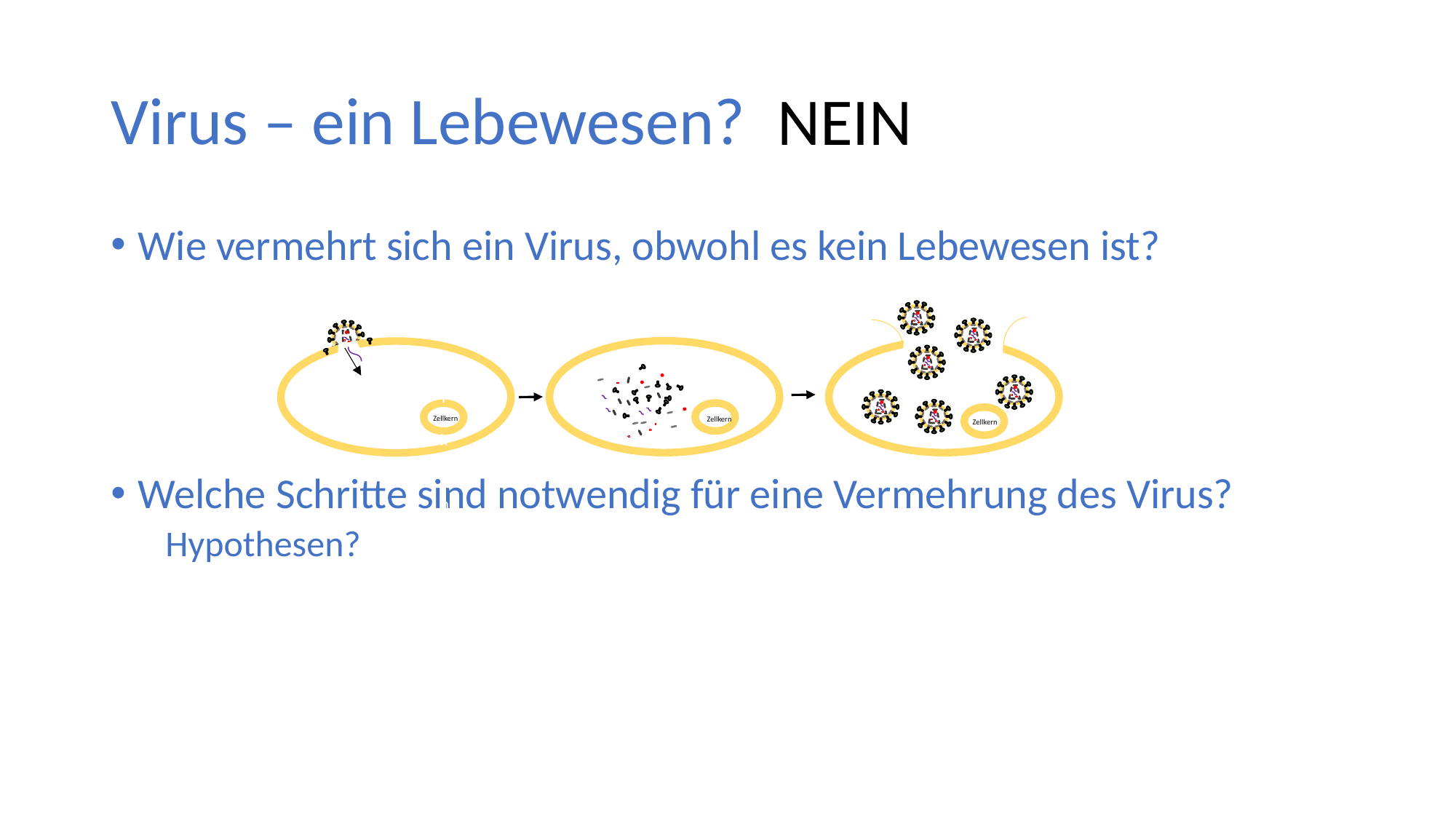

# Virus – ein Lebewesen?

NEIN

Wie vermehrt sich ein Virus, obwohl es kein Lebewesen ist?

Welche Schritte sind notwendig für eine Vermehrung des Virus?
Hypothesen?

Zekllkern

Zellkern

Zellkern
Zellkern